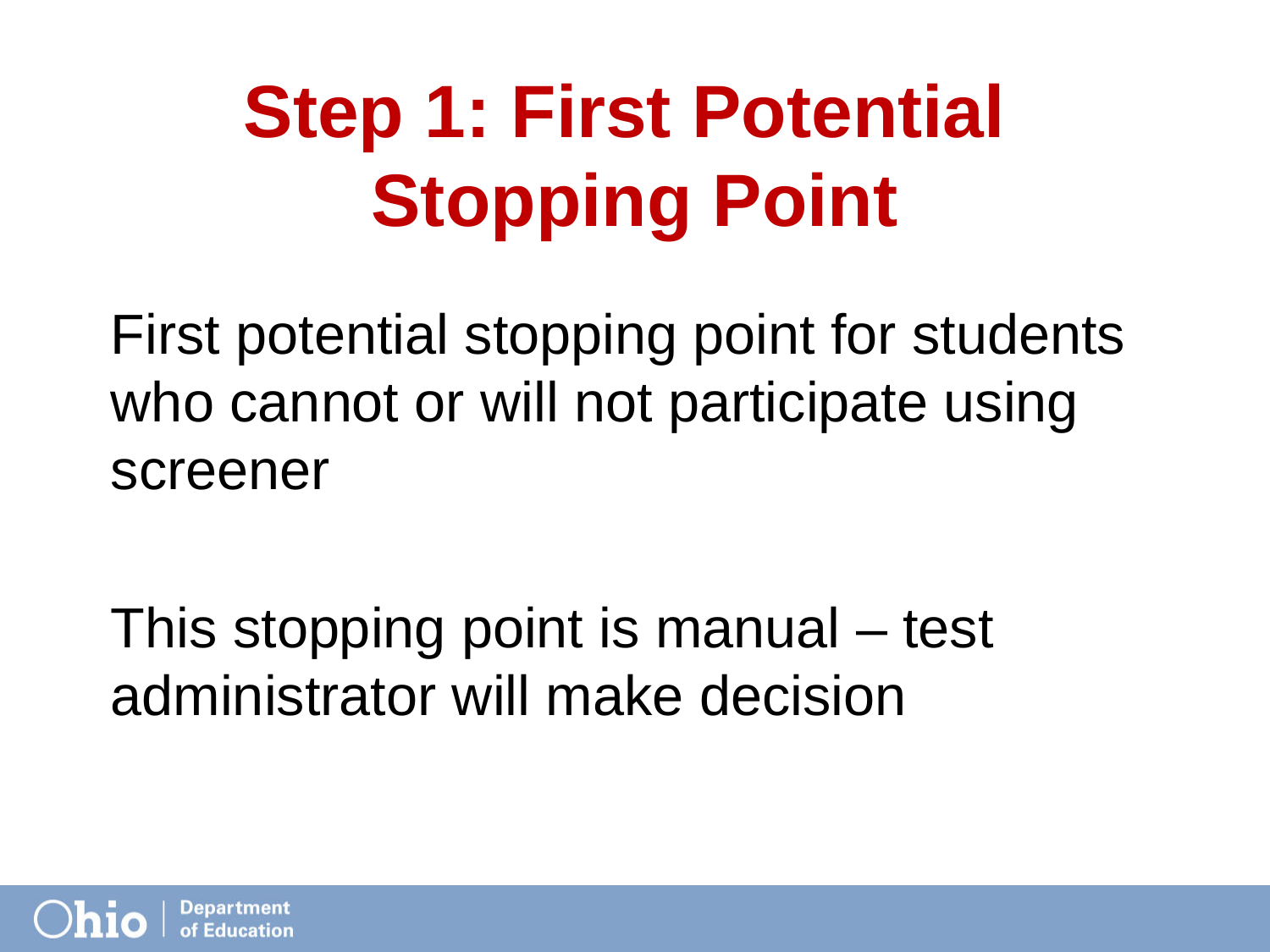

# Step 1: First Potential Stopping Point
First potential stopping point for students who cannot or will not participate using screener

This stopping point is manual – test administrator will make decision